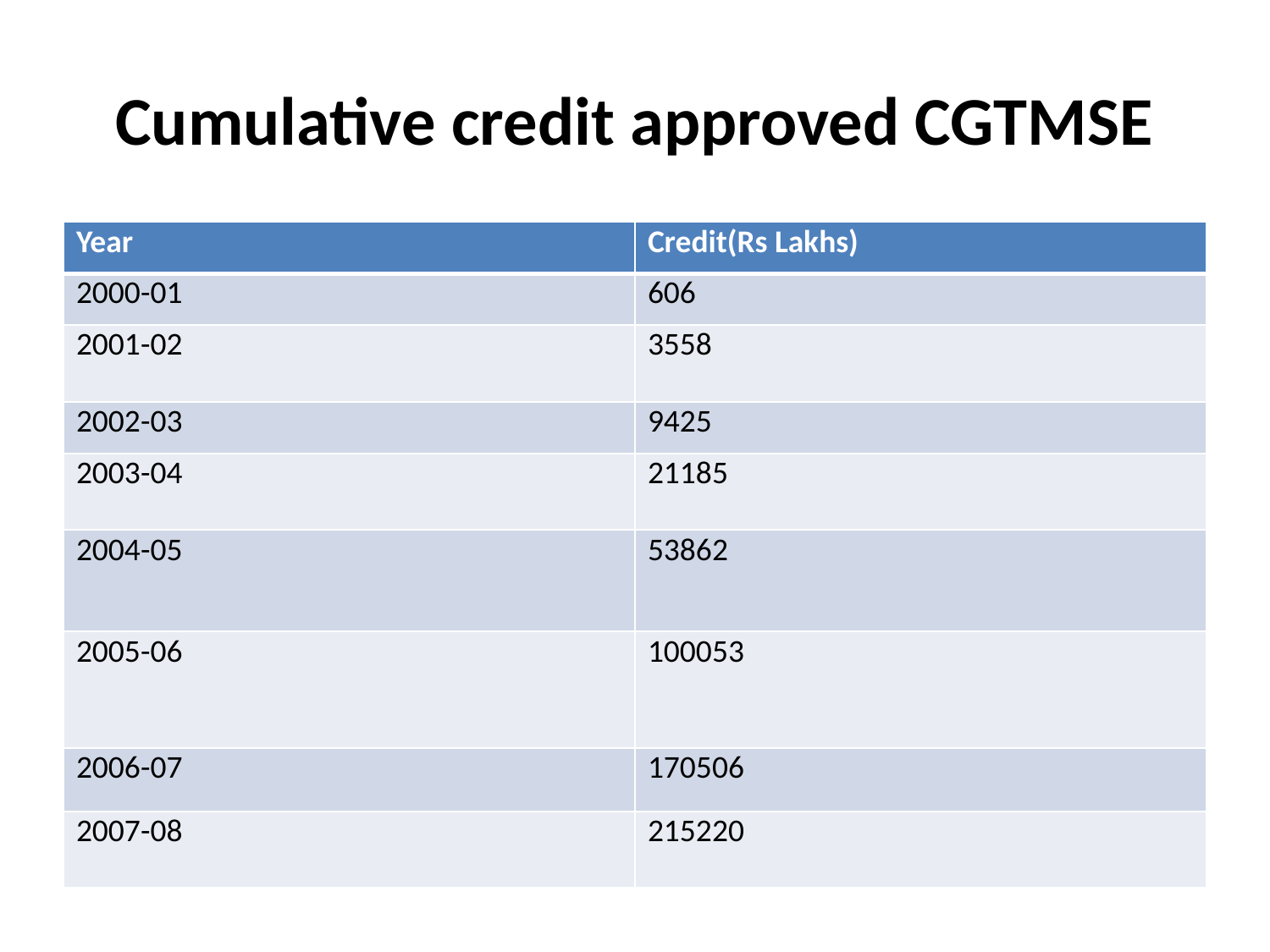

# Cumulative credit approved CGTMSE
| Year | Credit(Rs Lakhs) |
| --- | --- |
| 2000-01 | 606 |
| 2001-02 | 3558 |
| 2002-03 | 9425 |
| 2003-04 | 21185 |
| 2004-05 | 53862 |
| 2005-06 | 100053 |
| 2006-07 | 170506 |
| 2007-08 | 215220 |